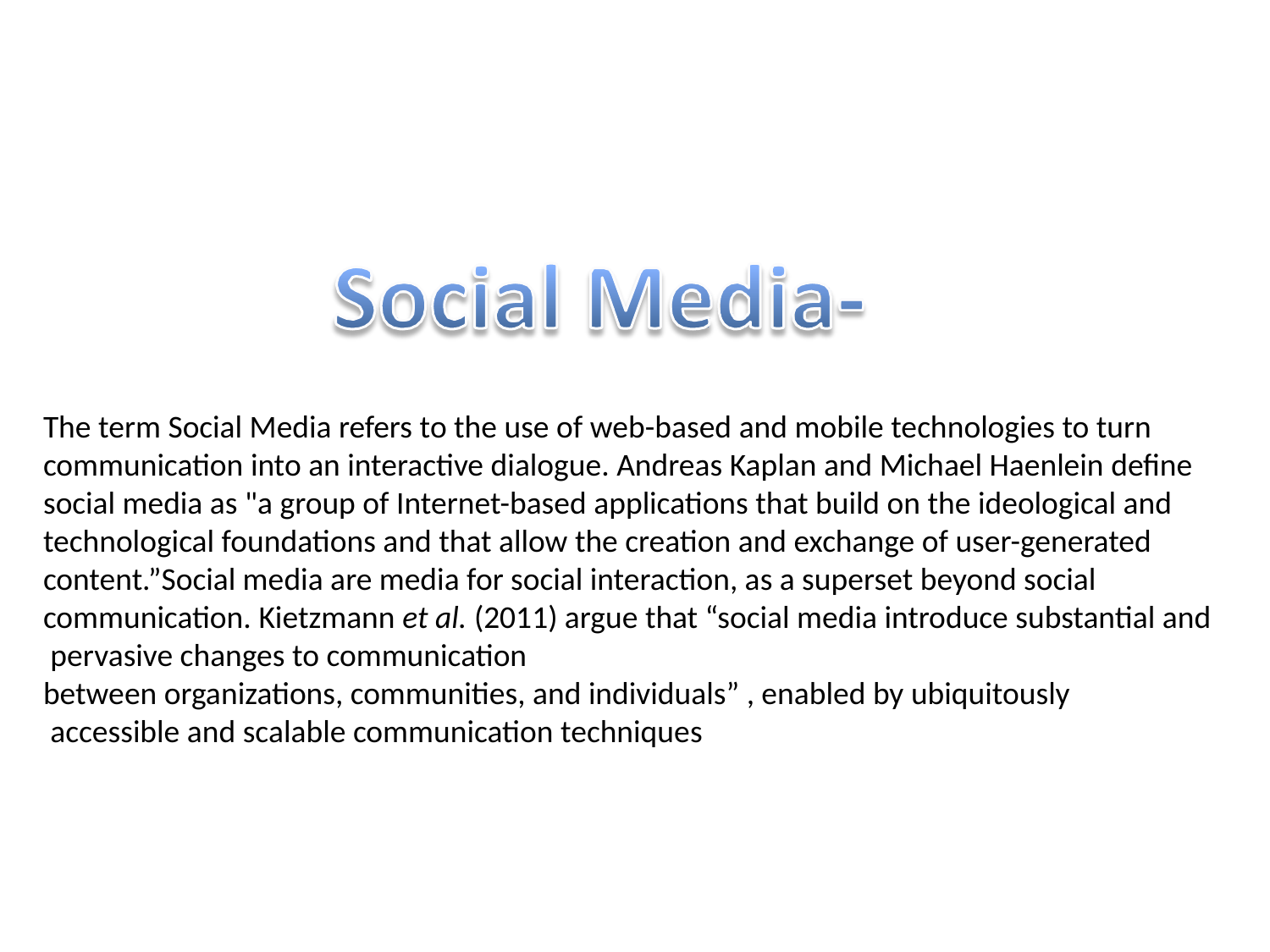

The term Social Media refers to the use of web-based and mobile technologies to turn  communication into an interactive dialogue. Andreas Kaplan and Michael Haenlein define  social media as "a group of Internet-based applications that build on the ideological and  technological foundations and that allow the creation and exchange of user-generated  content.”Social media are media for social interaction, as a superset beyond social  communication. Kietzmann et al. (2011) argue that “social media introduce substantial and  pervasive changes to communication
between organizations, communities, and individuals” , enabled by ubiquitously  accessible and scalable communication techniques